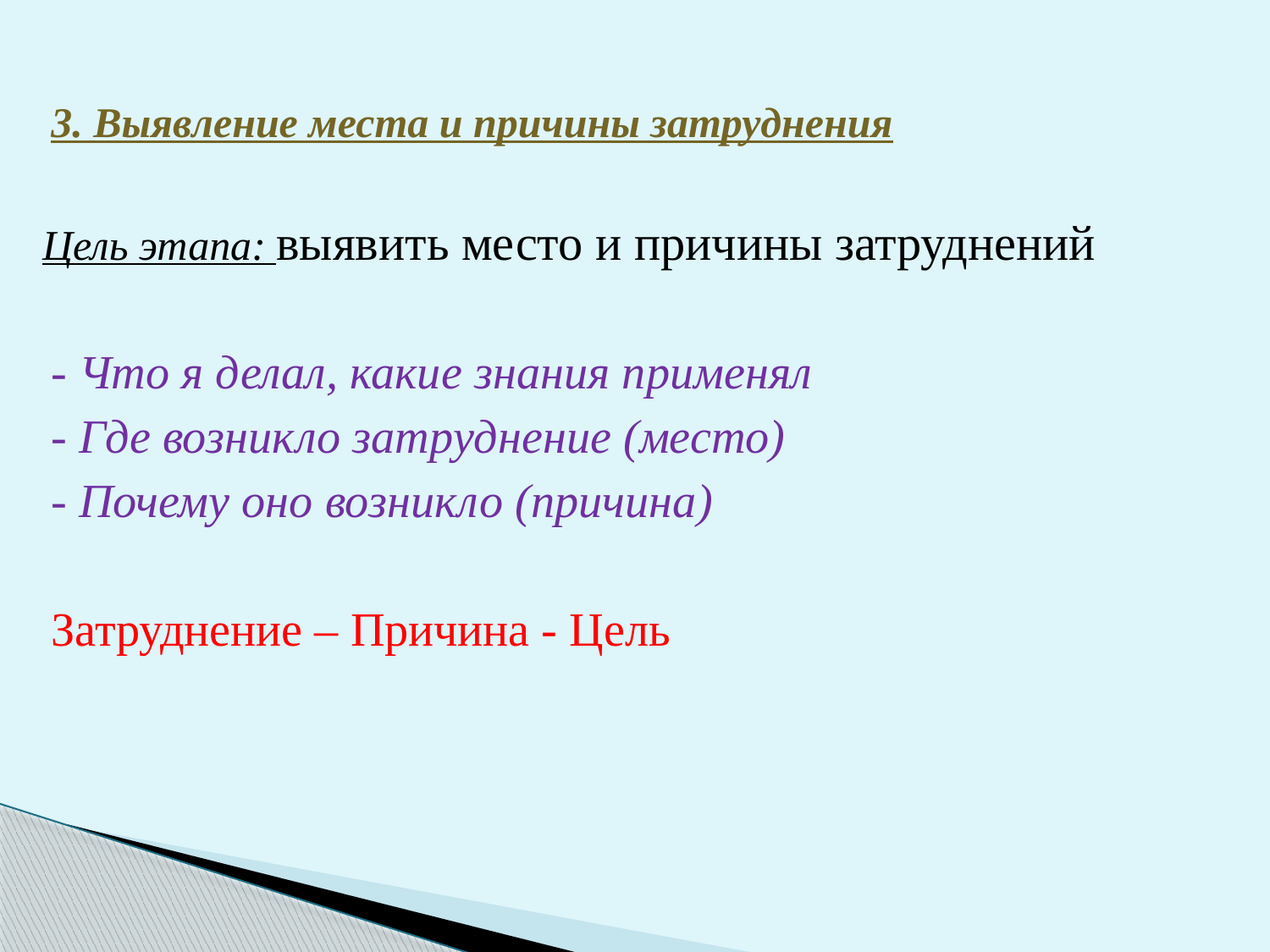

3. Выявление места и причины затруднения

Цель этапа: выявить место и причины затруднений

- Что я делал, какие знания применял
- Где возникло затруднение (место)
- Почему оно возникло (причина)

Затруднение – Причина - Цель